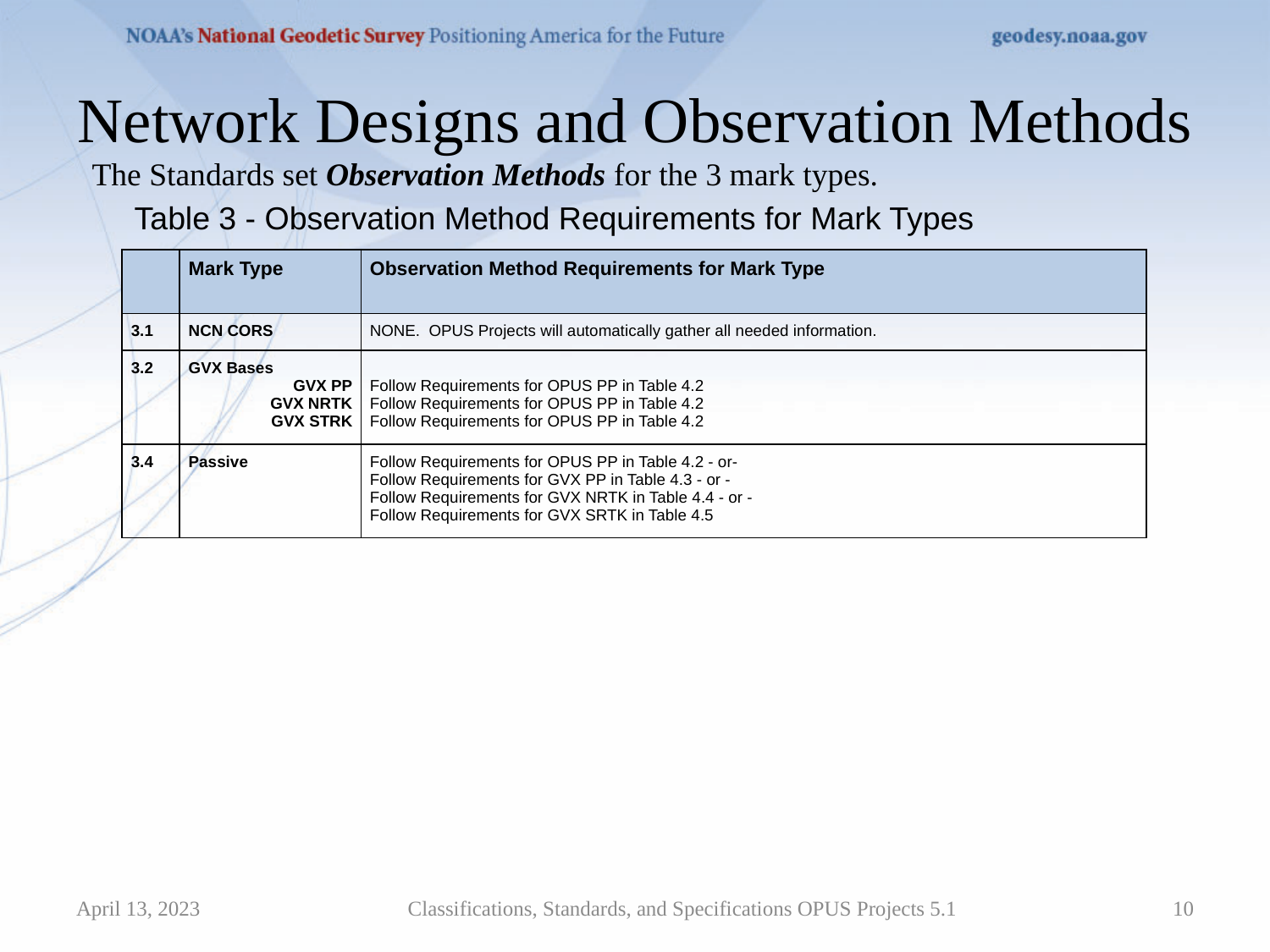

# Network Designs and Observation Methods
The Standards set Observation Methods for the 3 mark types.
Table 3 - Observation Method Requirements for Mark Types
|  | Mark Type | Observation Method Requirements for Mark Type |
| --- | --- | --- |
| 3.1 | NCN CORS | NONE.  OPUS Projects will automatically gather all needed information. |
| 3.2 | GVX Bases GVX PP GVX NRTK GVX STRK | Follow Requirements for OPUS PP in Table 4.2 Follow Requirements for OPUS PP in Table 4.2 Follow Requirements for OPUS PP in Table 4.2 |
| 3.4 | Passive | Follow Requirements for OPUS PP in Table 4.2 - or- Follow Requirements for GVX PP in Table 4.3 - or - Follow Requirements for GVX NRTK in Table 4.4 - or -  Follow Requirements for GVX SRTK in Table 4.5 |
April 13, 2023
Classifications, Standards, and Specifications OPUS Projects 5.1
10